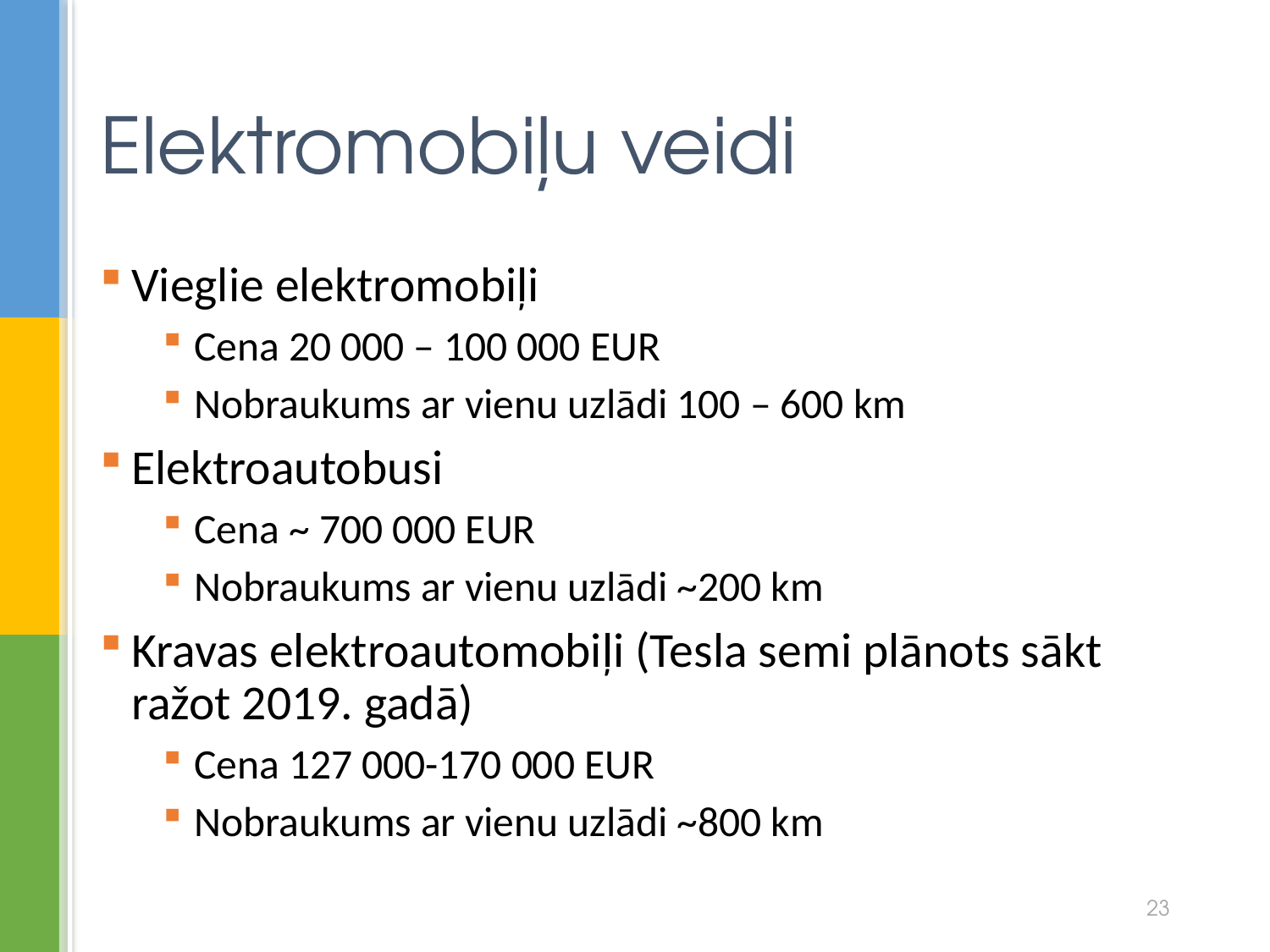

# Elektromobiļu veidi
Vieglie elektromobiļi
Cena 20 000 – 100 000 EUR
Nobraukums ar vienu uzlādi 100 – 600 km
Elektroautobusi
Cena ~ 700 000 EUR
Nobraukums ar vienu uzlādi ~200 km
Kravas elektroautomobiļi (Tesla semi plānots sākt ražot 2019. gadā)
Cena 127 000-170 000 EUR
Nobraukums ar vienu uzlādi ~800 km
23